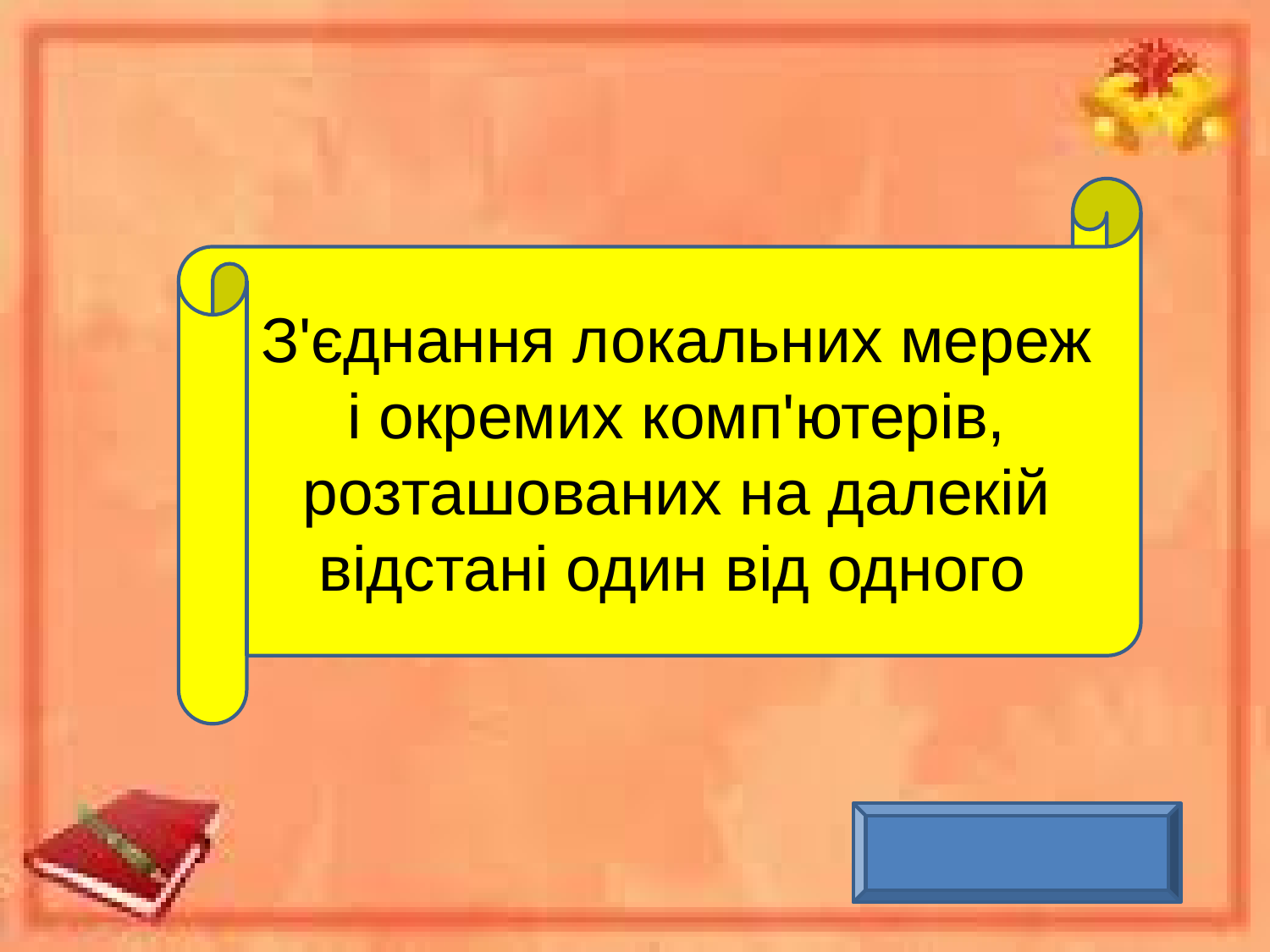

З'єднання локальних мереж і окремих комп'ютерів, розташованих на далекій відстані один від одного